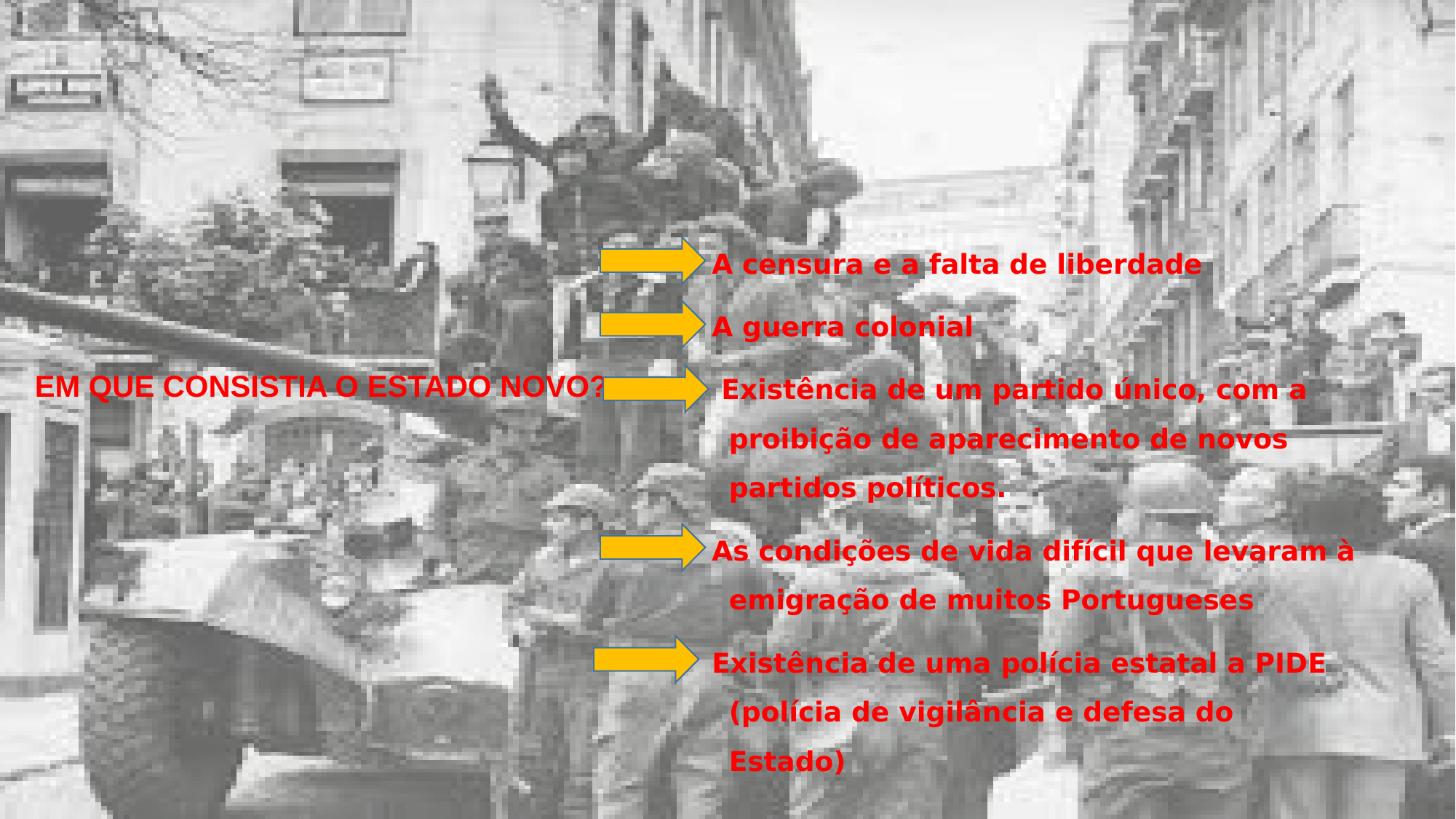

# EM QUE CONSISTIA O ESTADO NOVO?
A censura e a falta de liberdade
A guerra colonial
 Existência de um partido único, com a proibição de aparecimento de novos partidos políticos.
As condições de vida difícil que levaram à emigração de muitos Portugueses
Existência de uma polícia estatal a PIDE (polícia de vigilância e defesa do Estado)